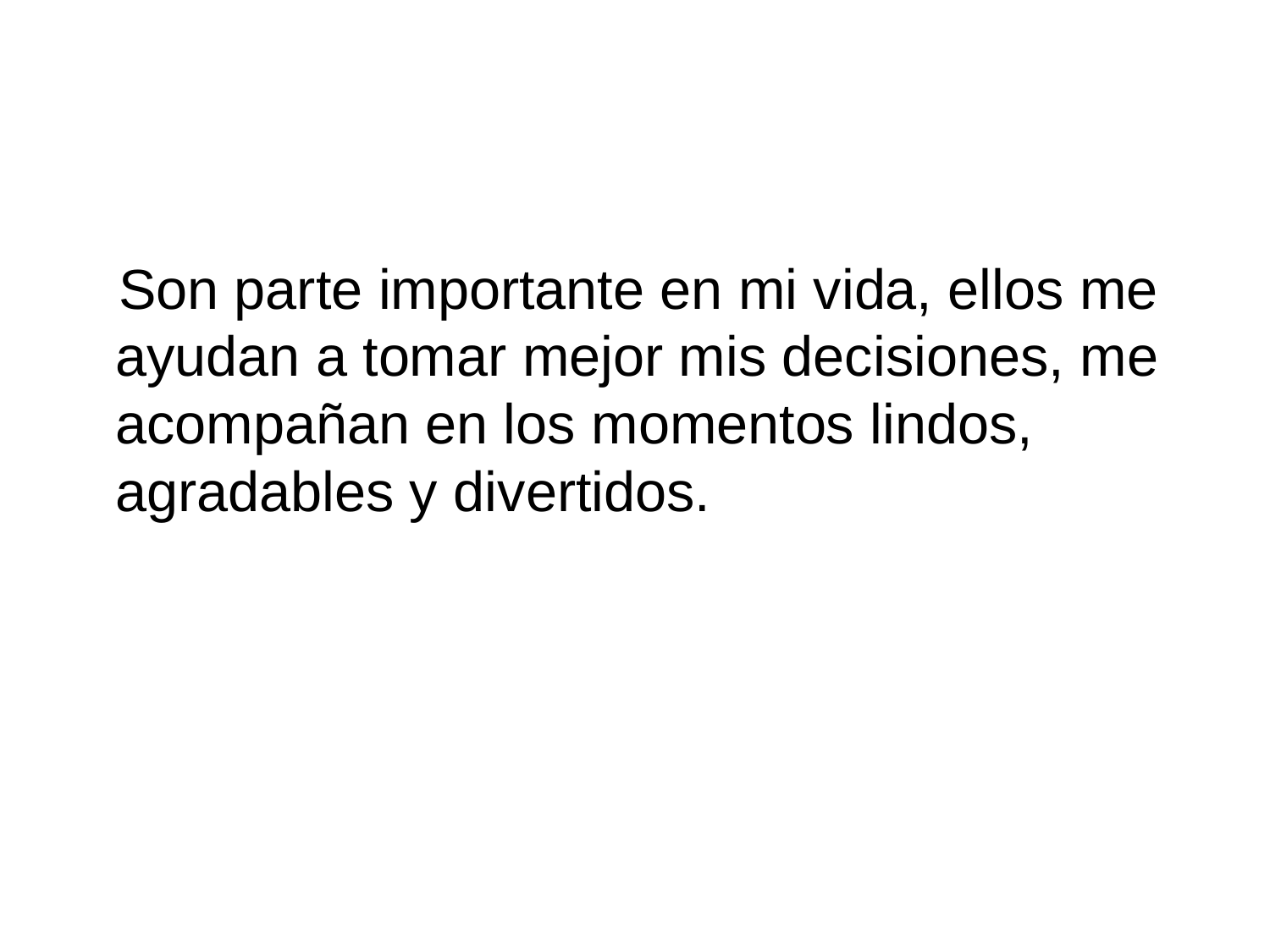

Son parte importante en mi vida, ellos me ayudan a tomar mejor mis decisiones, me acompañan en los momentos lindos, agradables y divertidos.